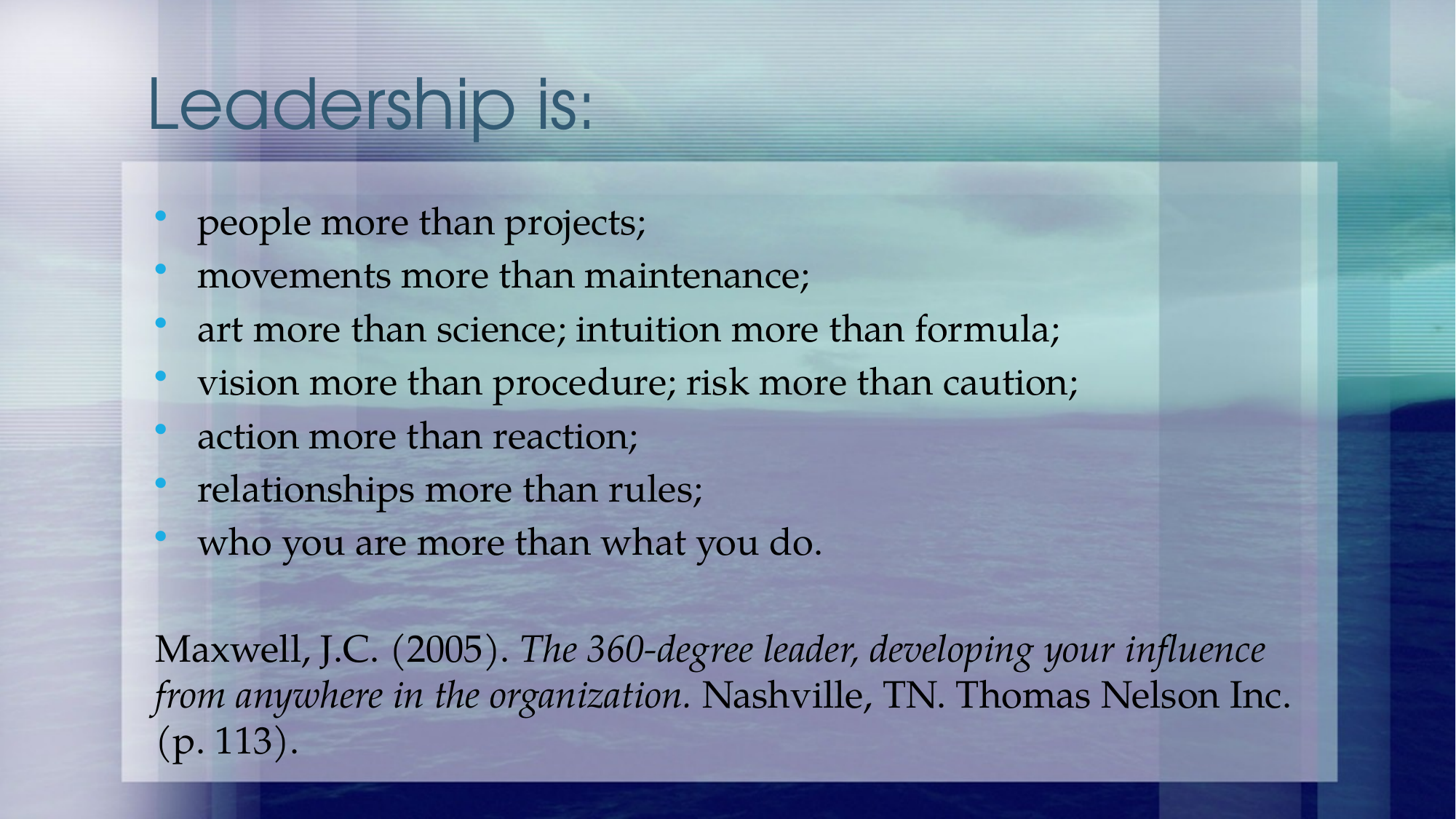

# Leadership is:
people more than projects;
movements more than maintenance;
art more than science; intuition more than formula;
vision more than procedure; risk more than caution;
action more than reaction;
relationships more than rules;
who you are more than what you do.

Maxwell, J.C. (2005). The 360-degree leader, developing your influence from anywhere in the organization. Nashville, TN. Thomas Nelson Inc. (p. 113).